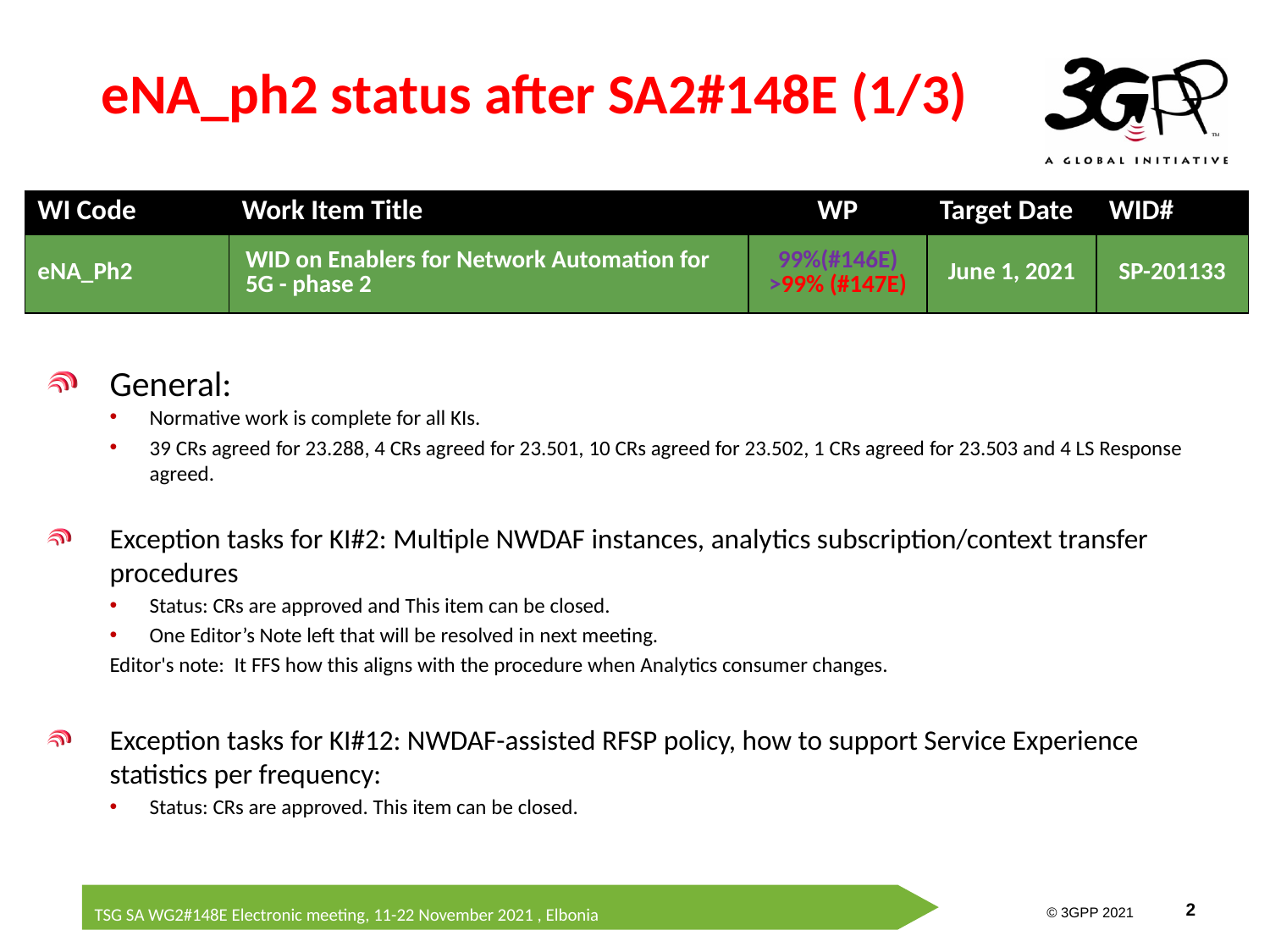

# eNA_ph2 status after SA2#148E (1/3)
| WI Code | Work Item Title | WP | Target Date | WID# |
| --- | --- | --- | --- | --- |
| eNA\_Ph2 | WID on Enablers for Network Automation for 5G - phase 2 | 99%(#146E) >99% (#147E) | June 1, 2021 | SP-201133 |
General:
Normative work is complete for all KIs.
39 CRs agreed for 23.288, 4 CRs agreed for 23.501, 10 CRs agreed for 23.502, 1 CRs agreed for 23.503 and 4 LS Response  agreed.

Exception tasks for KI#2: Multiple NWDAF instances, analytics subscription/context transfer procedures
Status: CRs are approved and This item can be closed.
One Editor’s Note left that will be resolved in next meeting.
Editor's note:  It FFS how this aligns with the procedure when Analytics consumer changes.

Exception tasks for KI#12: NWDAF-assisted RFSP policy, how to support Service Experience statistics per frequency:
Status: CRs are approved. This item can be closed.